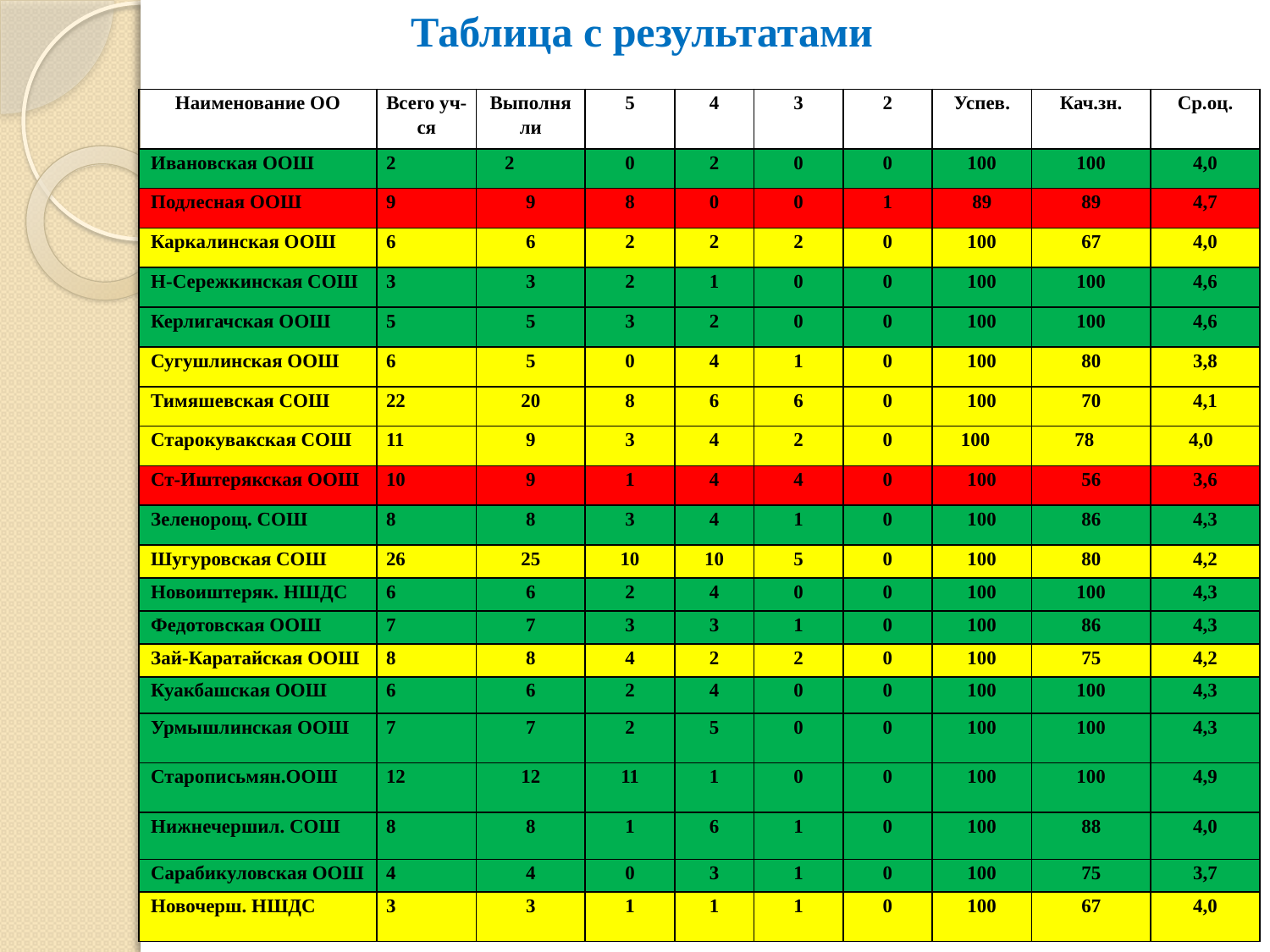

# Таблица с результатами
| Наименование ОО | Всего уч-ся | Выполняли | 5 | 4 | 3 | 2 | Успев. | Кач.зн. | Ср.оц. |
| --- | --- | --- | --- | --- | --- | --- | --- | --- | --- |
| Ивановская ООШ | 2 | 2 | 0 | 2 | 0 | 0 | 100 | 100 | 4,0 |
| Подлесная ООШ | 9 | 9 | 8 | 0 | 0 | 1 | 89 | 89 | 4,7 |
| Каркалинская ООШ | 6 | 6 | 2 | 2 | 2 | 0 | 100 | 67 | 4,0 |
| Н-Сережкинская СОШ | 3 | 3 | 2 | 1 | 0 | 0 | 100 | 100 | 4,6 |
| Керлигачская ООШ | 5 | 5 | 3 | 2 | 0 | 0 | 100 | 100 | 4,6 |
| Сугушлинская ООШ | 6 | 5 | 0 | 4 | 1 | 0 | 100 | 80 | 3,8 |
| Тимяшевская СОШ | 22 | 20 | 8 | 6 | 6 | 0 | 100 | 70 | 4,1 |
| Старокувакская СОШ | 11 | 9 | 3 | 4 | 2 | 0 | 100 | 78 | 4,0 |
| Ст-Иштерякская ООШ | 10 | 9 | 1 | 4 | 4 | 0 | 100 | 56 | 3,6 |
| Зеленорощ. СОШ | 8 | 8 | 3 | 4 | 1 | 0 | 100 | 86 | 4,3 |
| Шугуровская СОШ | 26 | 25 | 10 | 10 | 5 | 0 | 100 | 80 | 4,2 |
| Новоиштеряк. НШДС | 6 | 6 | 2 | 4 | 0 | 0 | 100 | 100 | 4,3 |
| Федотовская ООШ | 7 | 7 | 3 | 3 | 1 | 0 | 100 | 86 | 4,3 |
| Зай-Каратайская ООШ | 8 | 8 | 4 | 2 | 2 | 0 | 100 | 75 | 4,2 |
| Куакбашская ООШ | 6 | 6 | 2 | 4 | 0 | 0 | 100 | 100 | 4,3 |
| Урмышлинская ООШ | 7 | 7 | 2 | 5 | 0 | 0 | 100 | 100 | 4,3 |
| Старописьмян.ООШ | 12 | 12 | 11 | 1 | 0 | 0 | 100 | 100 | 4,9 |
| Нижнечершил. СОШ | 8 | 8 | 1 | 6 | 1 | 0 | 100 | 88 | 4,0 |
| Сарабикуловская ООШ | 4 | 4 | 0 | 3 | 1 | 0 | 100 | 75 | 3,7 |
| Новочерш. НШДС | 3 | 3 | 1 | 1 | 1 | 0 | 100 | 67 | 4,0 |